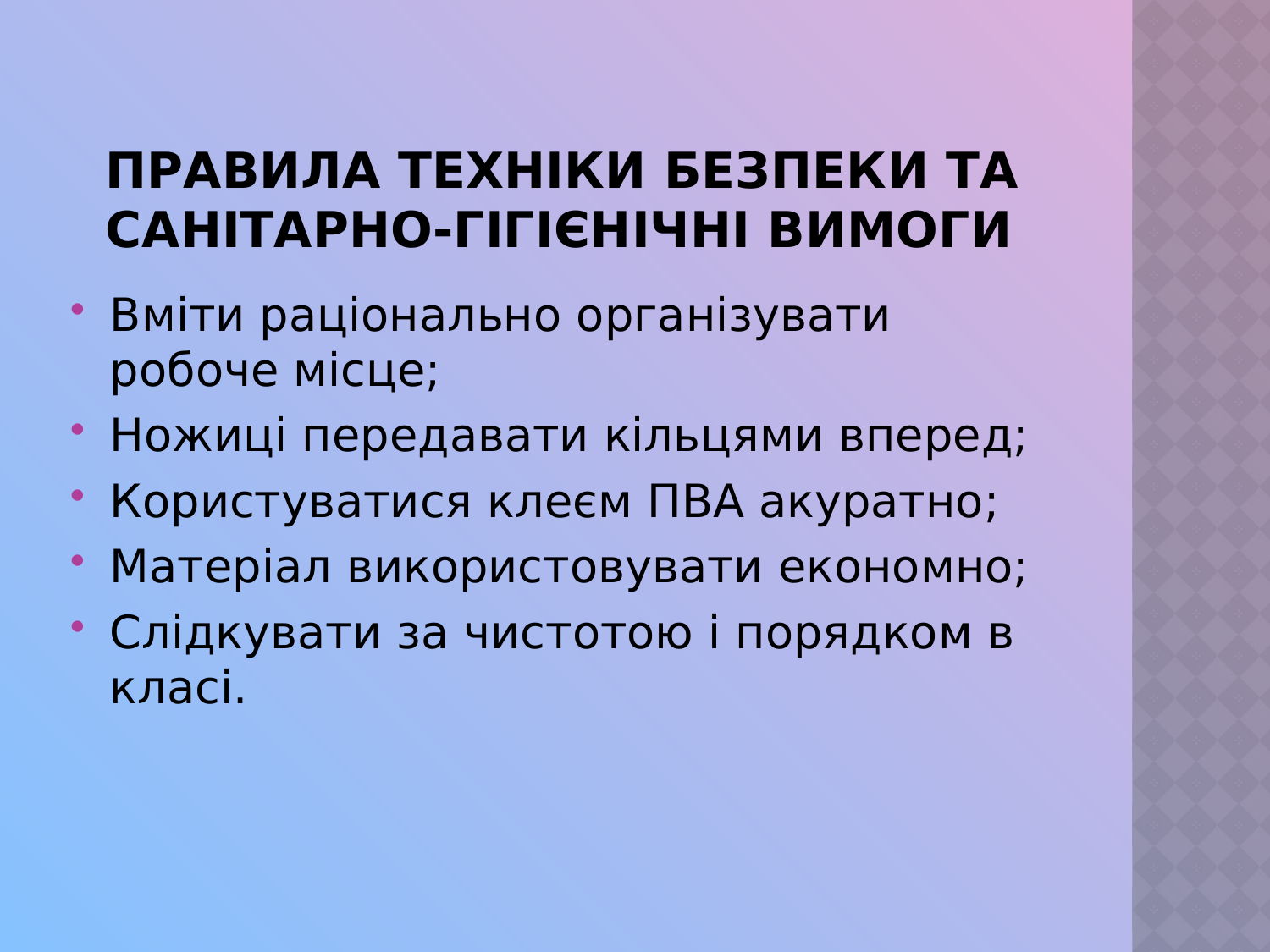

# Правила техніки безпеки та санітарно-гігієнічні вимоги
Вміти раціонально організувати робоче місце;
Ножиці передавати кільцями вперед;
Користуватися клеєм ПВА акуратно;
Матеріал використовувати економно;
Слідкувати за чистотою і порядком в класі.